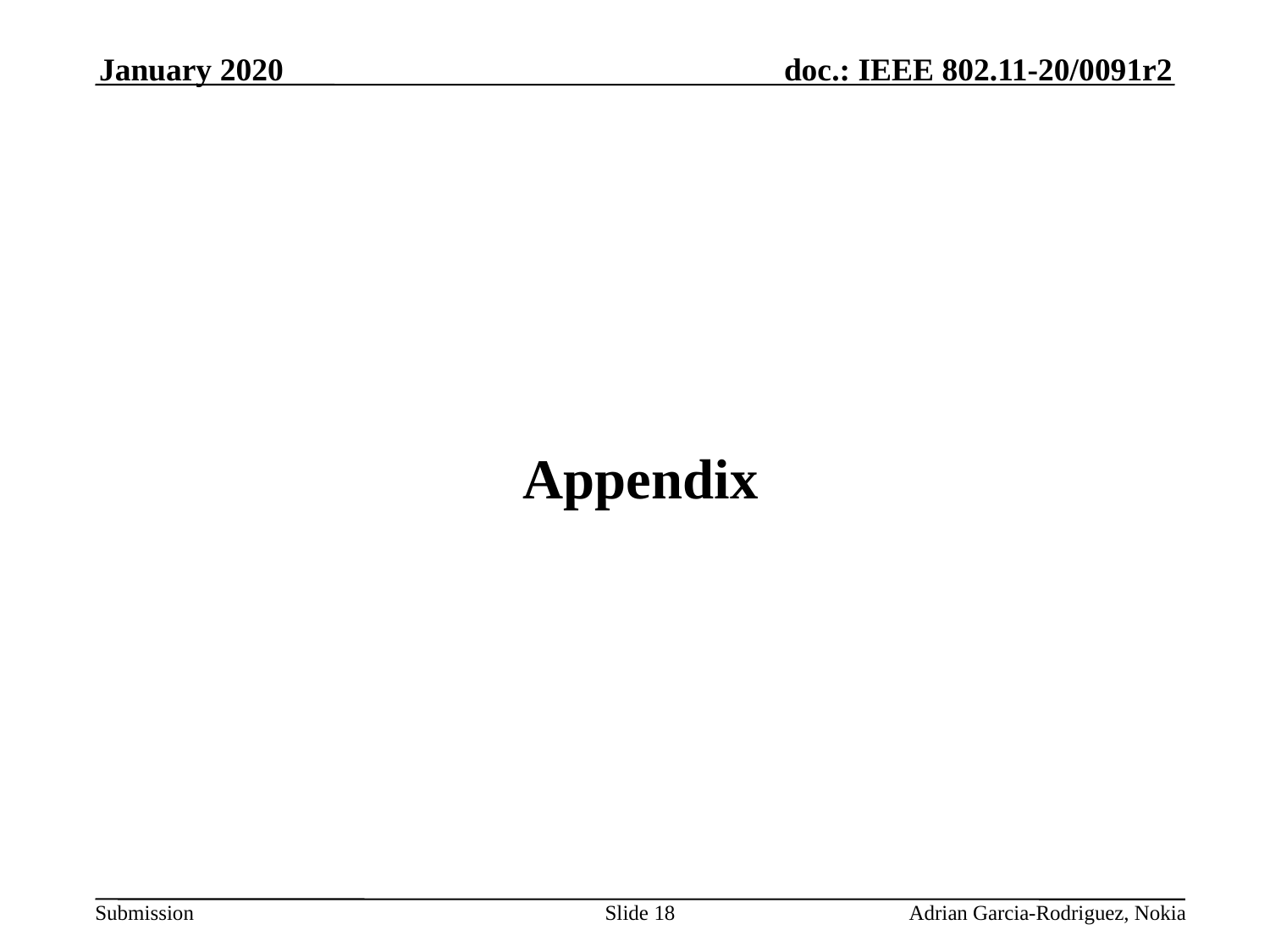

January 2020
# Appendix

Slide 18
Adrian Garcia-Rodriguez, Nokia